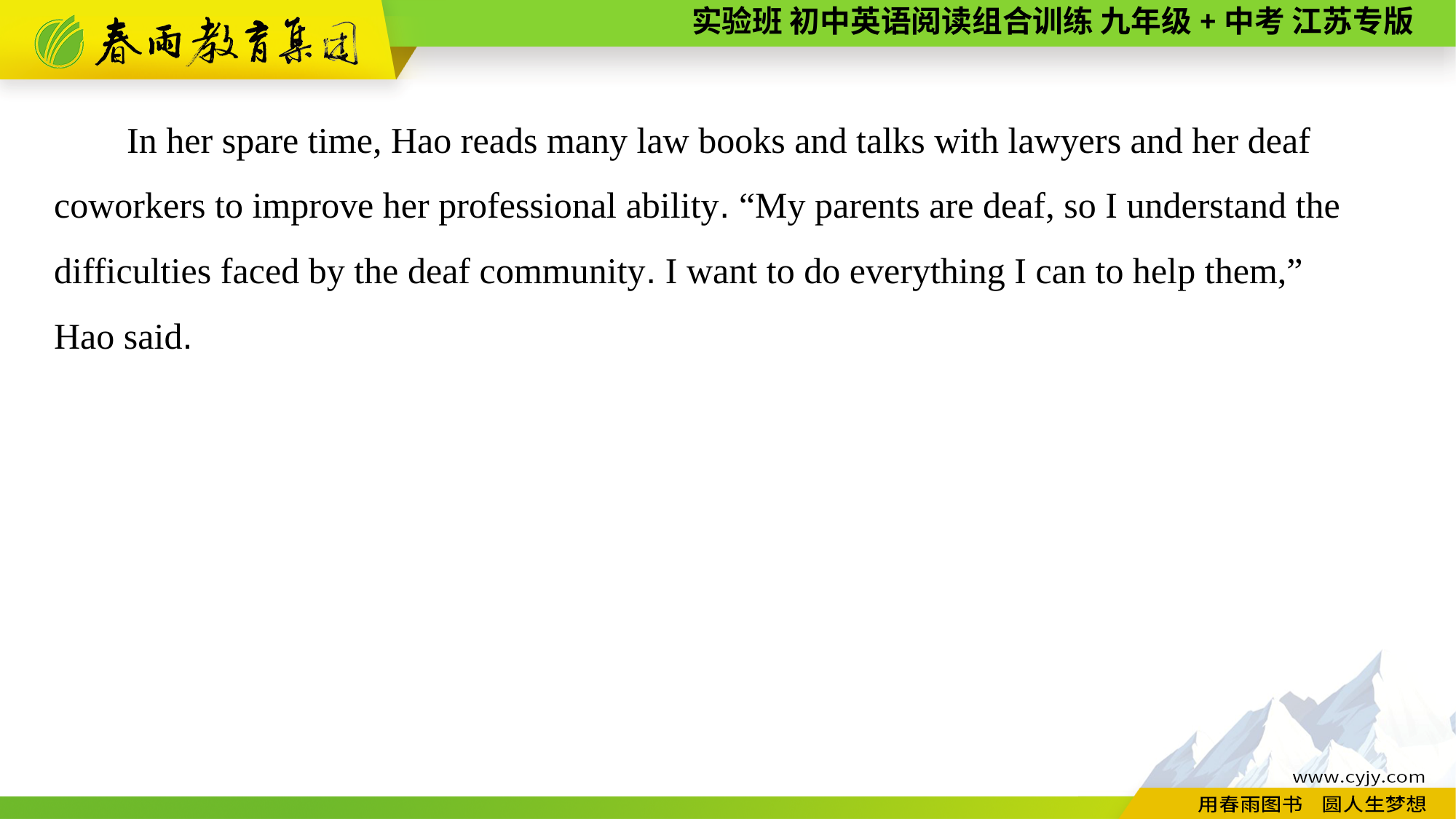

In her spare time, Hao reads many law books and talks with lawyers and her deaf coworkers to improve her professional ability. “My parents are deaf, so I understand the difficulties faced by the deaf community. I want to do everything I can to help them,”
Hao said.